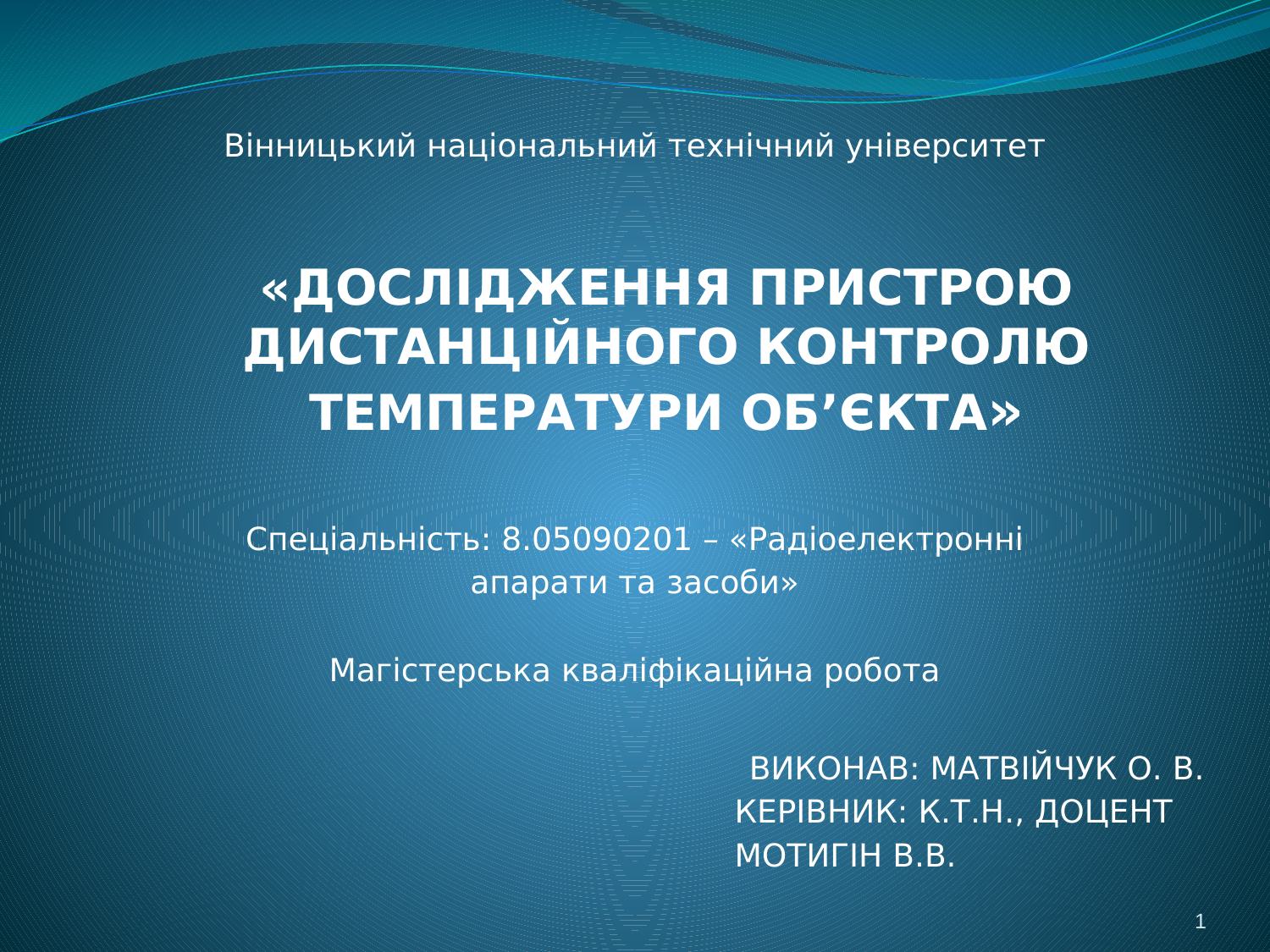

«ДОСЛІДЖЕННЯ ПРИСТРОЮ Дистанційного контролю температури ОБ’ЄКТА»

Вінницький національний технічний університет
Спеціальність: 8.05090201 – «Радіоелектронні апарати та засоби»
Магістерська кваліфікаційна робота
ВИКОНАВ: МАТВІЙЧУК О. В.
		        			КЕРІВНИК: К.Т.Н., ДОЦЕНТ
					МОТИГІН В.В.
1